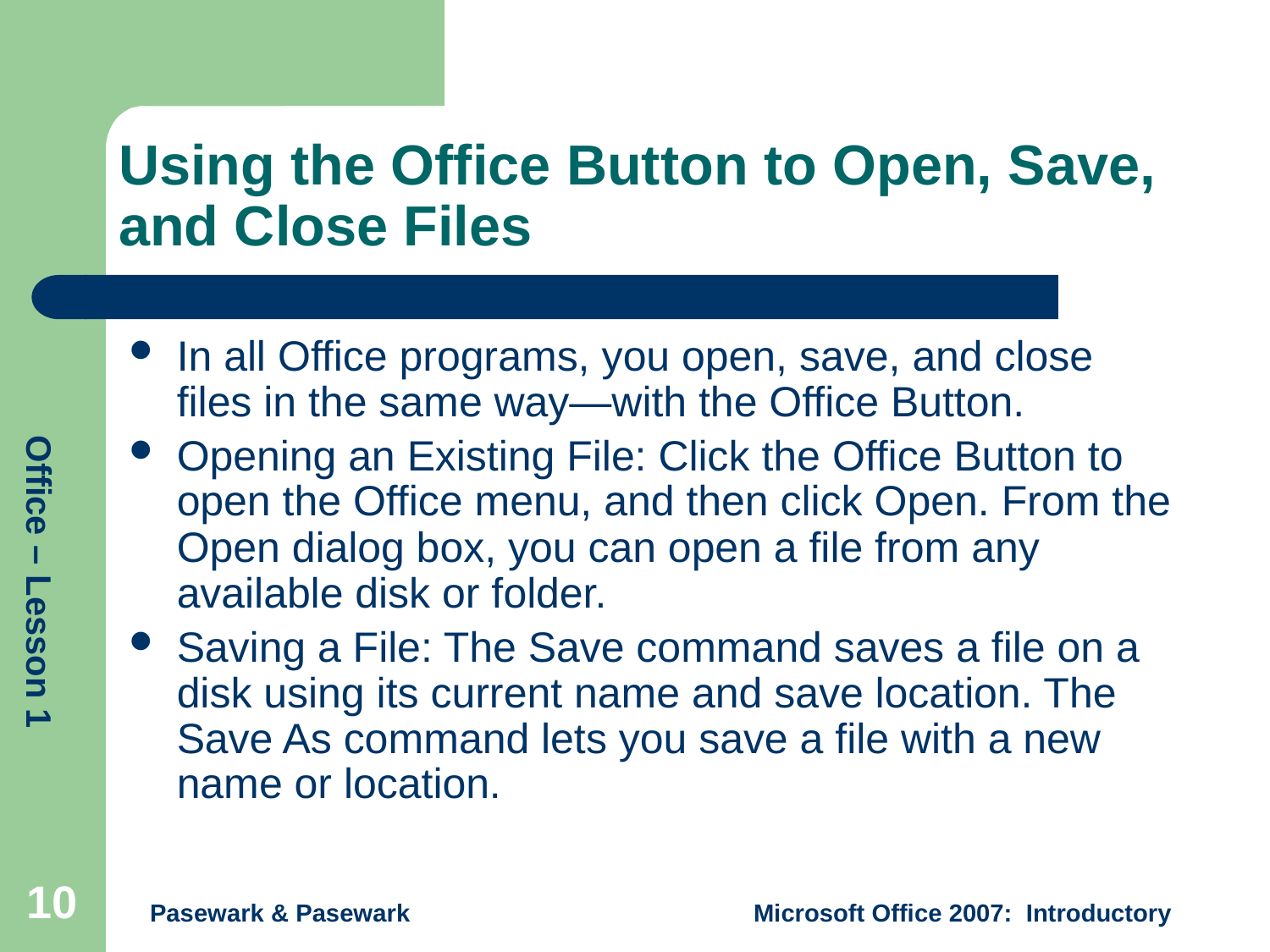

# Using the Office Button to Open, Save, and Close Files
In all Office programs, you open, save, and close files in the same way—with the Office Button.
Opening an Existing File: Click the Office Button to open the Office menu, and then click Open. From the Open dialog box, you can open a file from any available disk or folder.
Saving a File: The Save command saves a file on a disk using its current name and save location. The Save As command lets you save a file with a new name or location.

10
Pasewark & Pasewark
Microsoft Office 2007:  Introductory